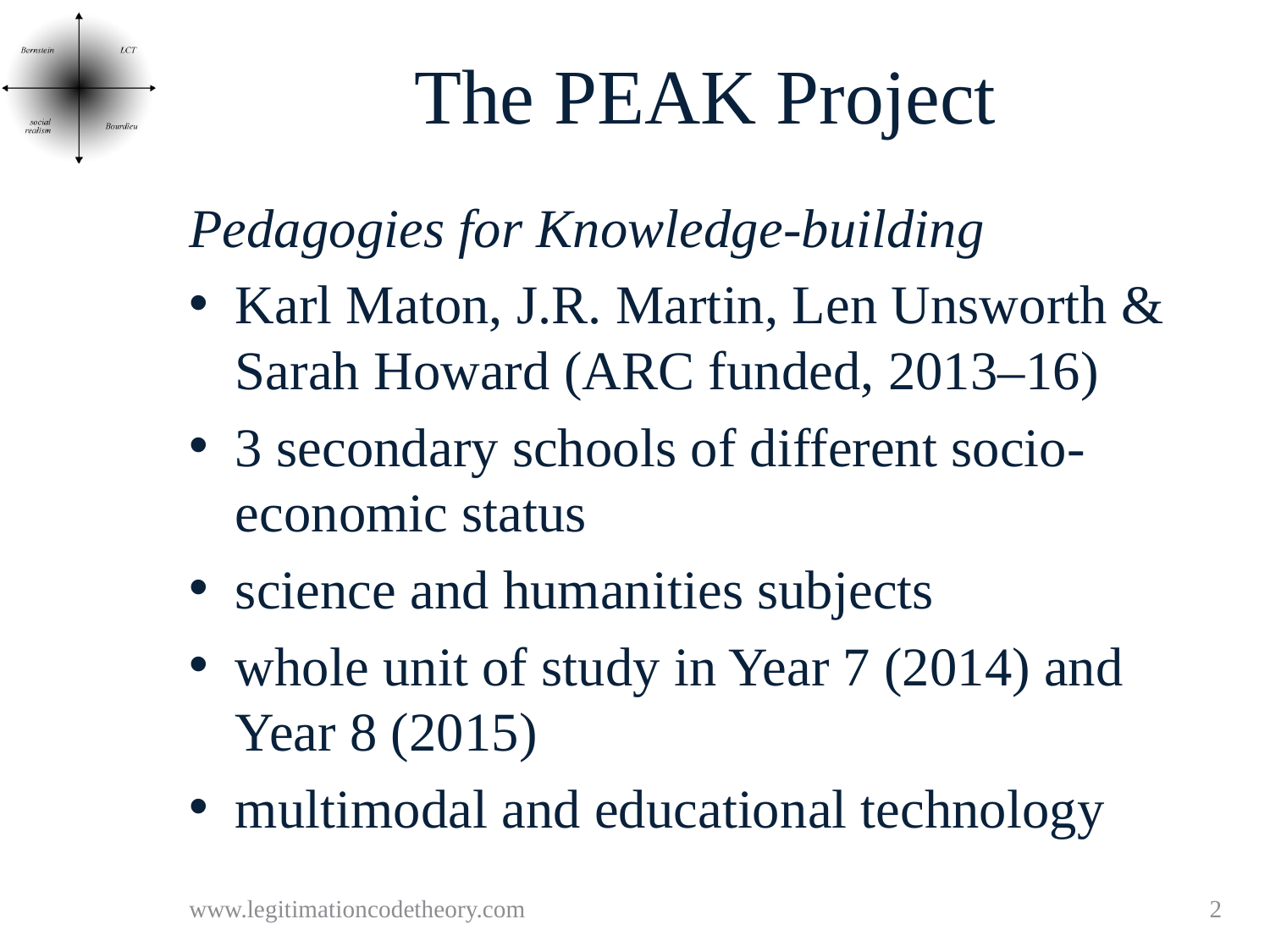

# The PEAK Project

Pedagogies for Knowledge-building
Karl Maton, J.R. Martin, Len Unsworth & Sarah Howard (ARC funded, 2013–16)
3 secondary schools of different socio-economic status
science and humanities subjects
whole unit of study in Year 7 (2014) and Year 8 (2015)
multimodal and educational technology

www.legitimationcodetheory.com
2